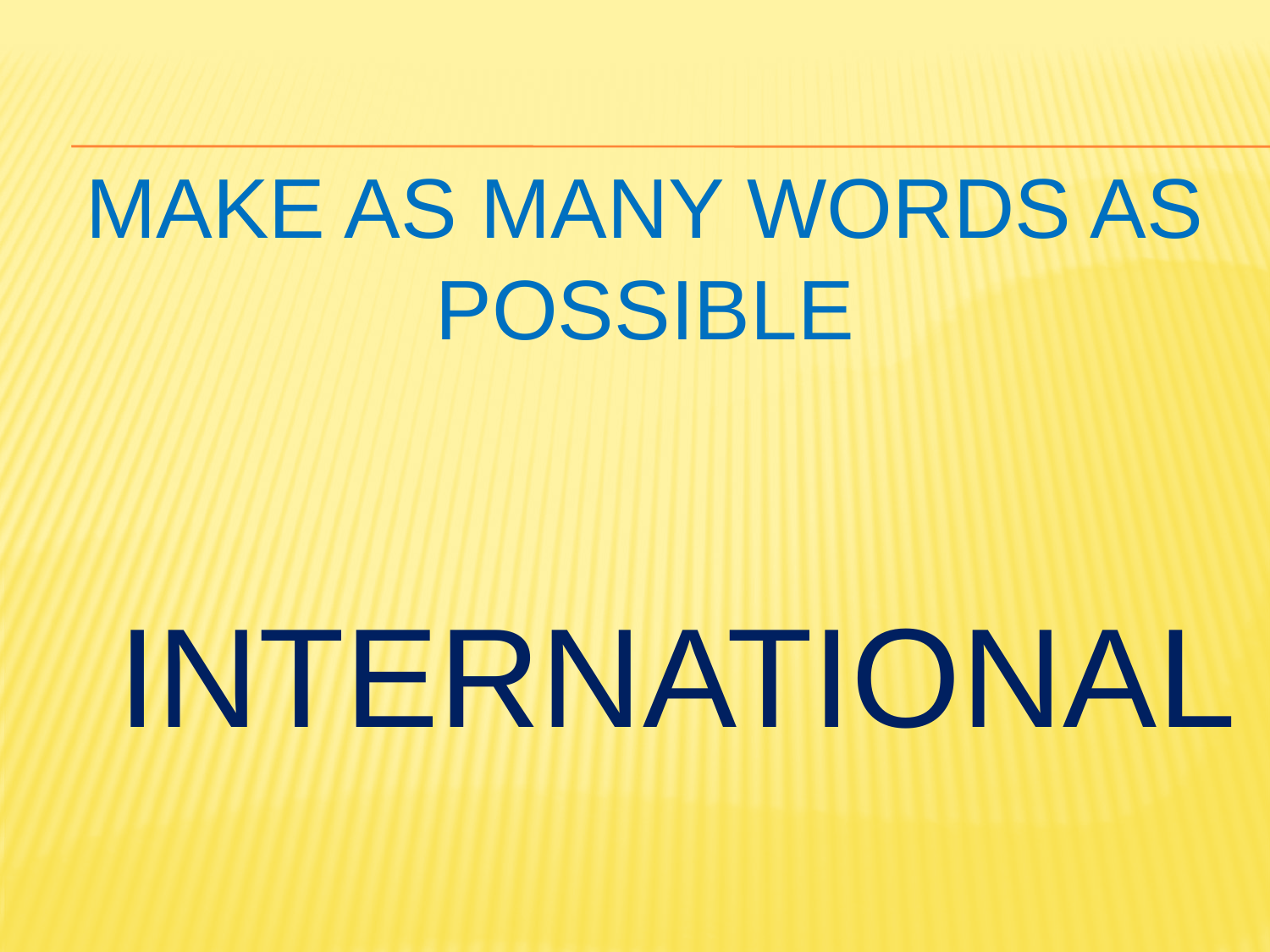

# MAKE AS MANY WORDS AS POSSIBLE
INTERNATIONAL